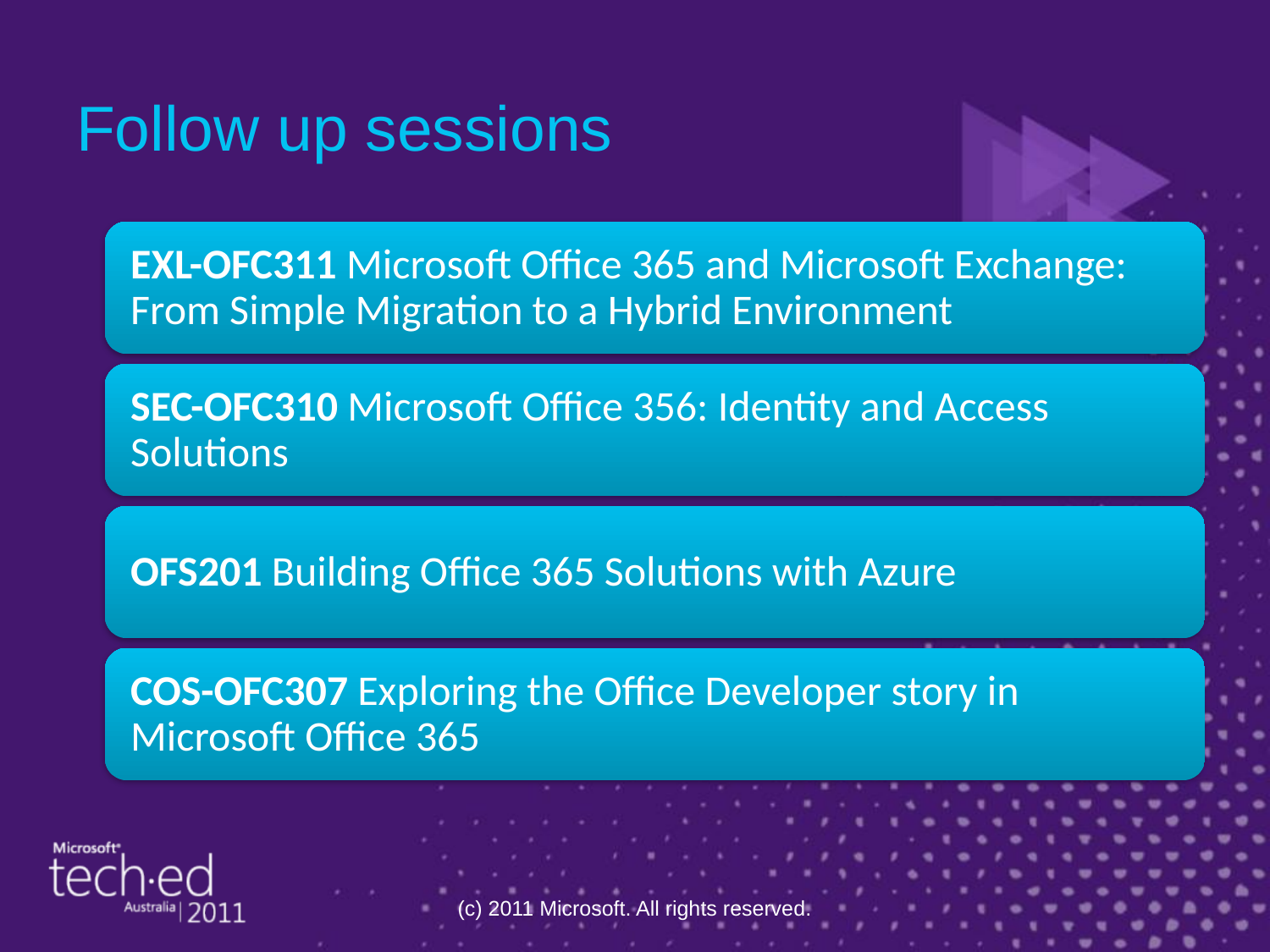

# Follow up sessions
EXL-OFC311 Microsoft Office 365 and Microsoft Exchange: From Simple Migration to a Hybrid Environment
SEC-OFC310 Microsoft Office 356: Identity and Access Solutions
OFS201 Building Office 365 Solutions with Azure
COS-OFC307 Exploring the Office Developer story in Microsoft Office 365
(c) 2011 Microsoft. All rights reserved.